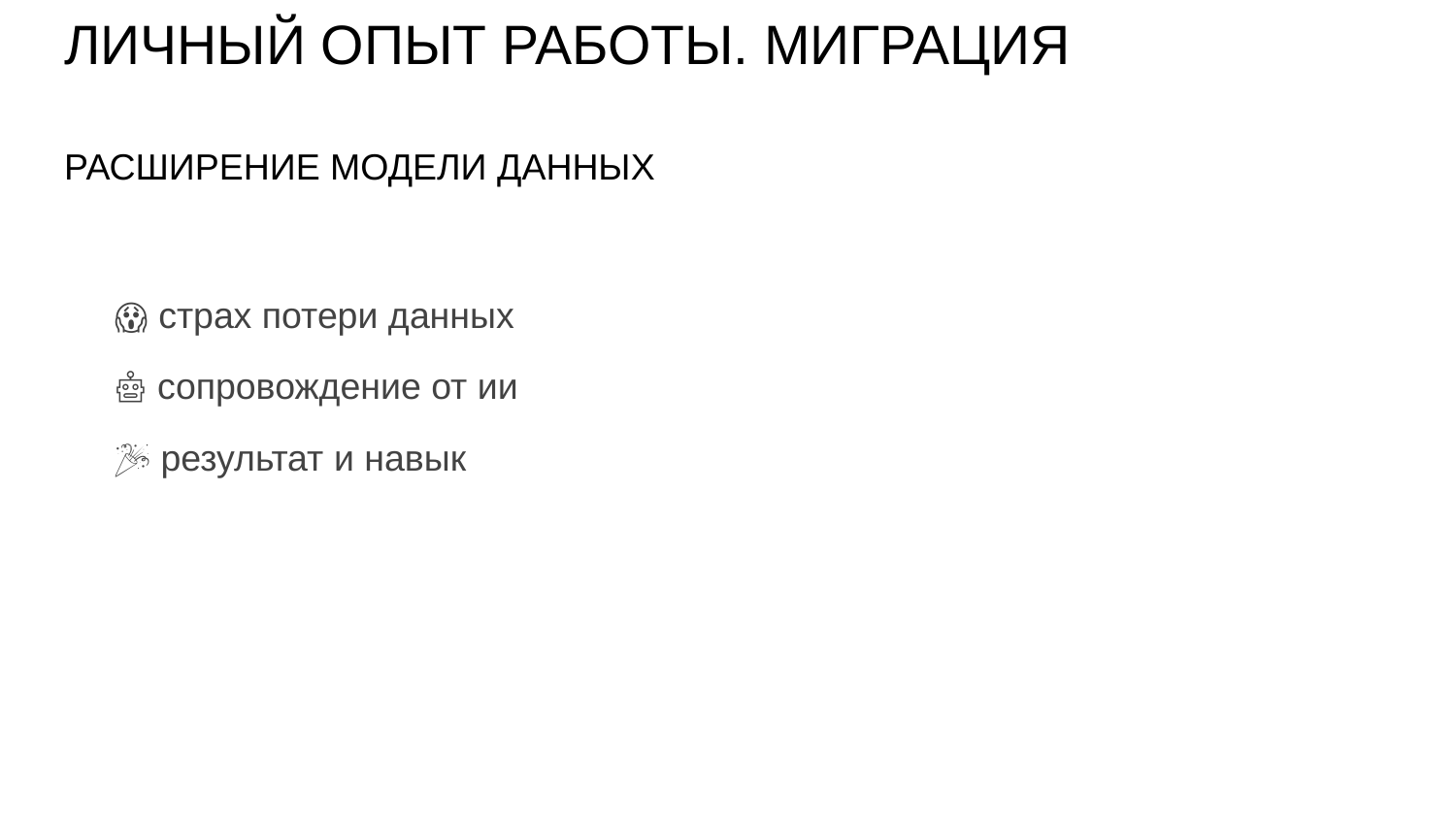

# ЛИЧНЫЙ ОПЫТ РАБОТЫ. МИГРАЦИЯ
РАСШИРЕНИЕ МОДЕЛИ ДАННЫХ
😱 страх потери данных
🤖 сопровождение от ии
🎉 результат и навык